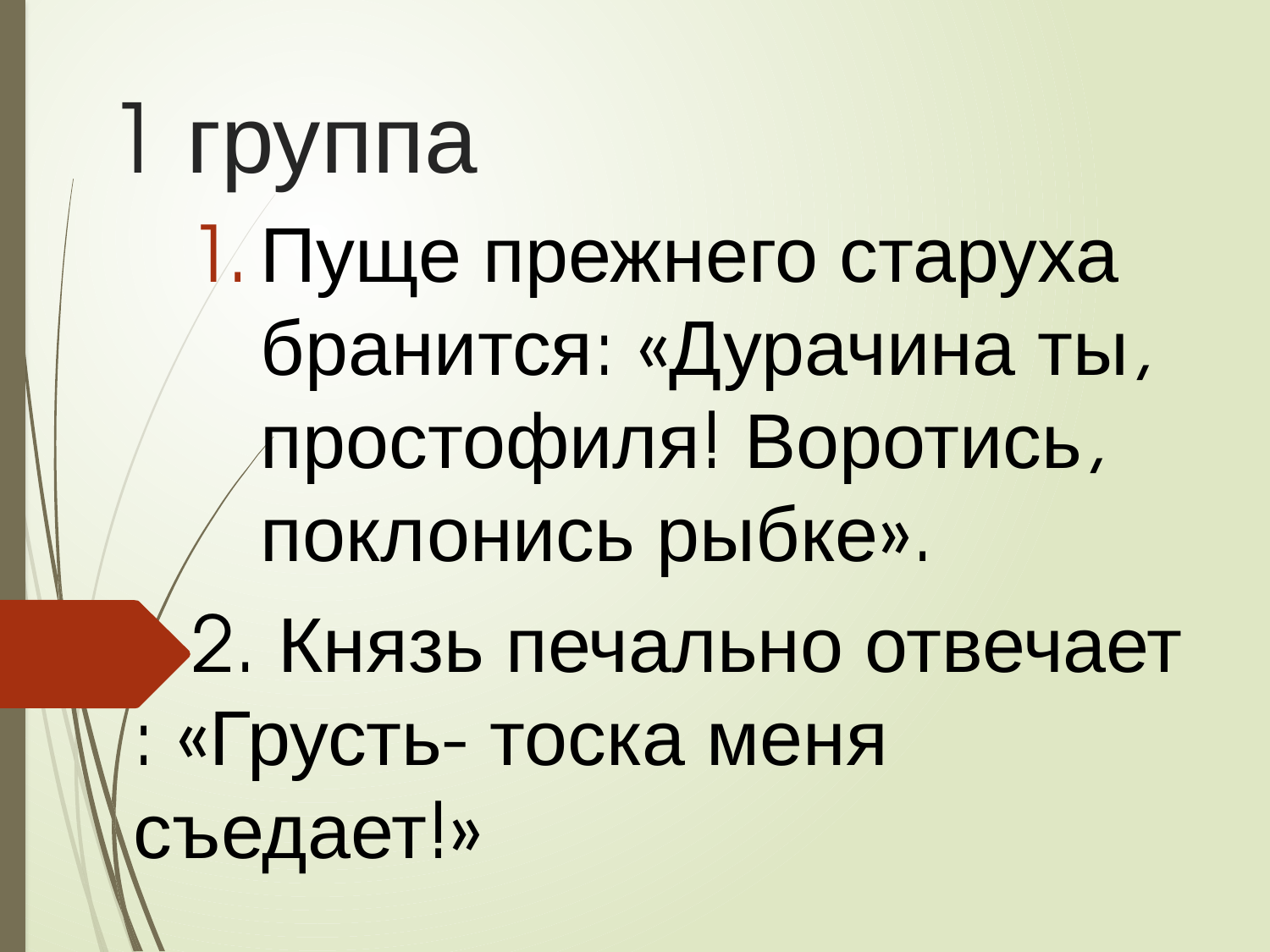

# 1 группа
Пуще прежнего старуха бранится: «Дурачина ты, простофиля! Воротись, поклонись рыбке».
      2. Князь печально отвечает : «Грусть- тоска меня съедает!»